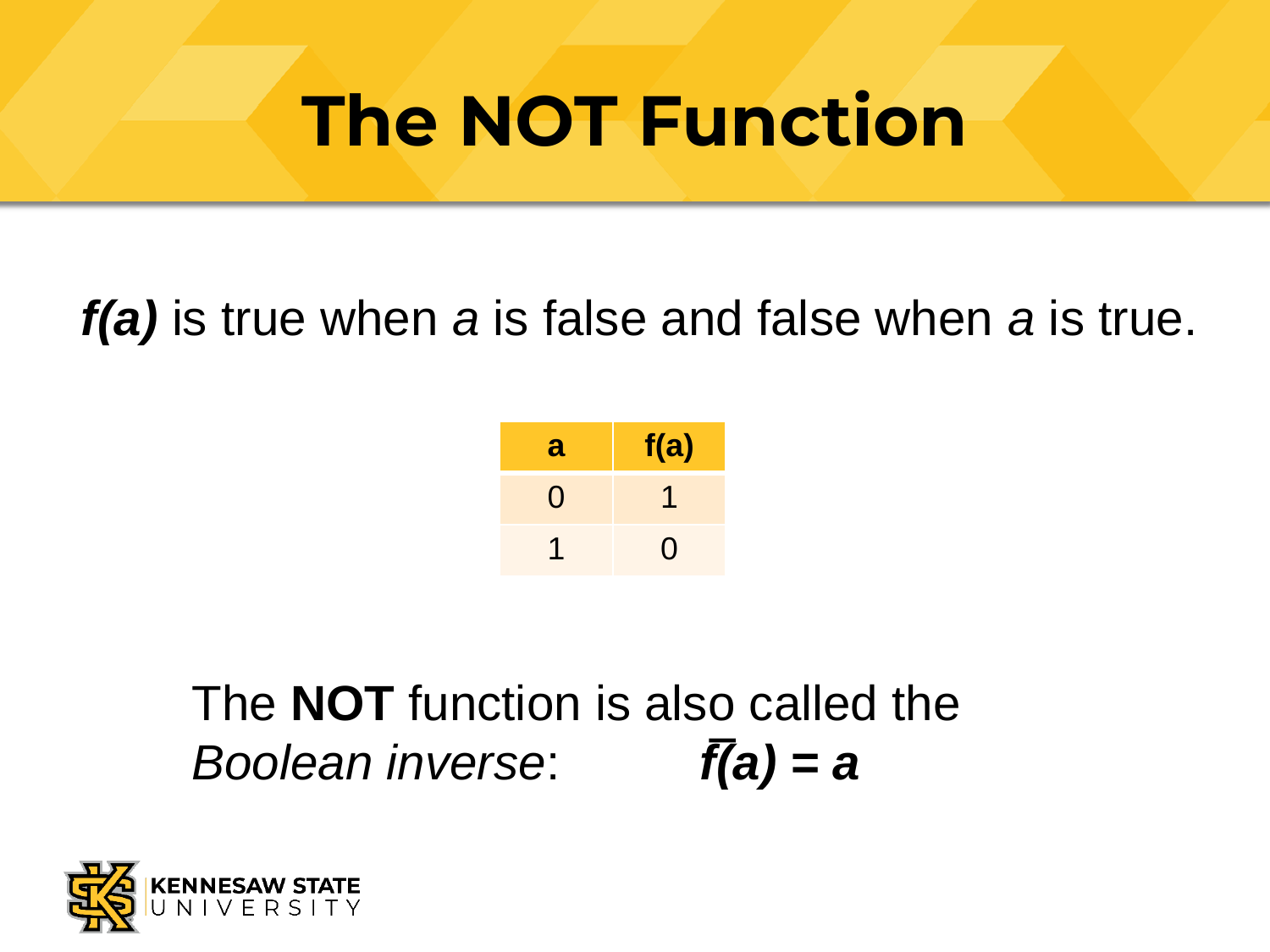

# The not Function
f(a) is true when a is false and false when a is true.
| a | f(a) |
| --- | --- |
| 0 | 1 |
| 1 | 0 |
The NOT function is also called the Boolean inverse: 	f(a) = a